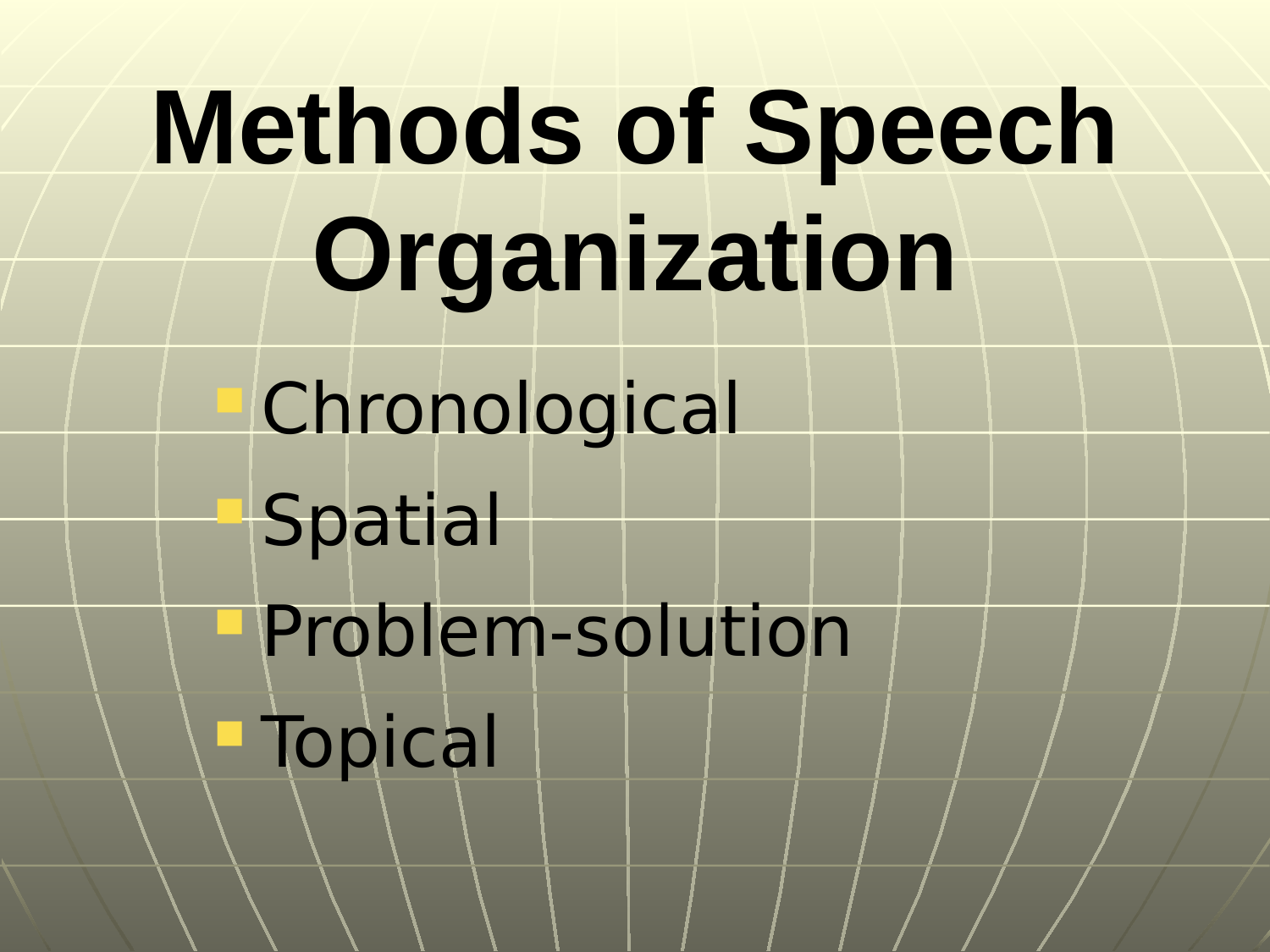

# Methods of Speech Organization
Chronological
Spatial
Problem-solution
Topical